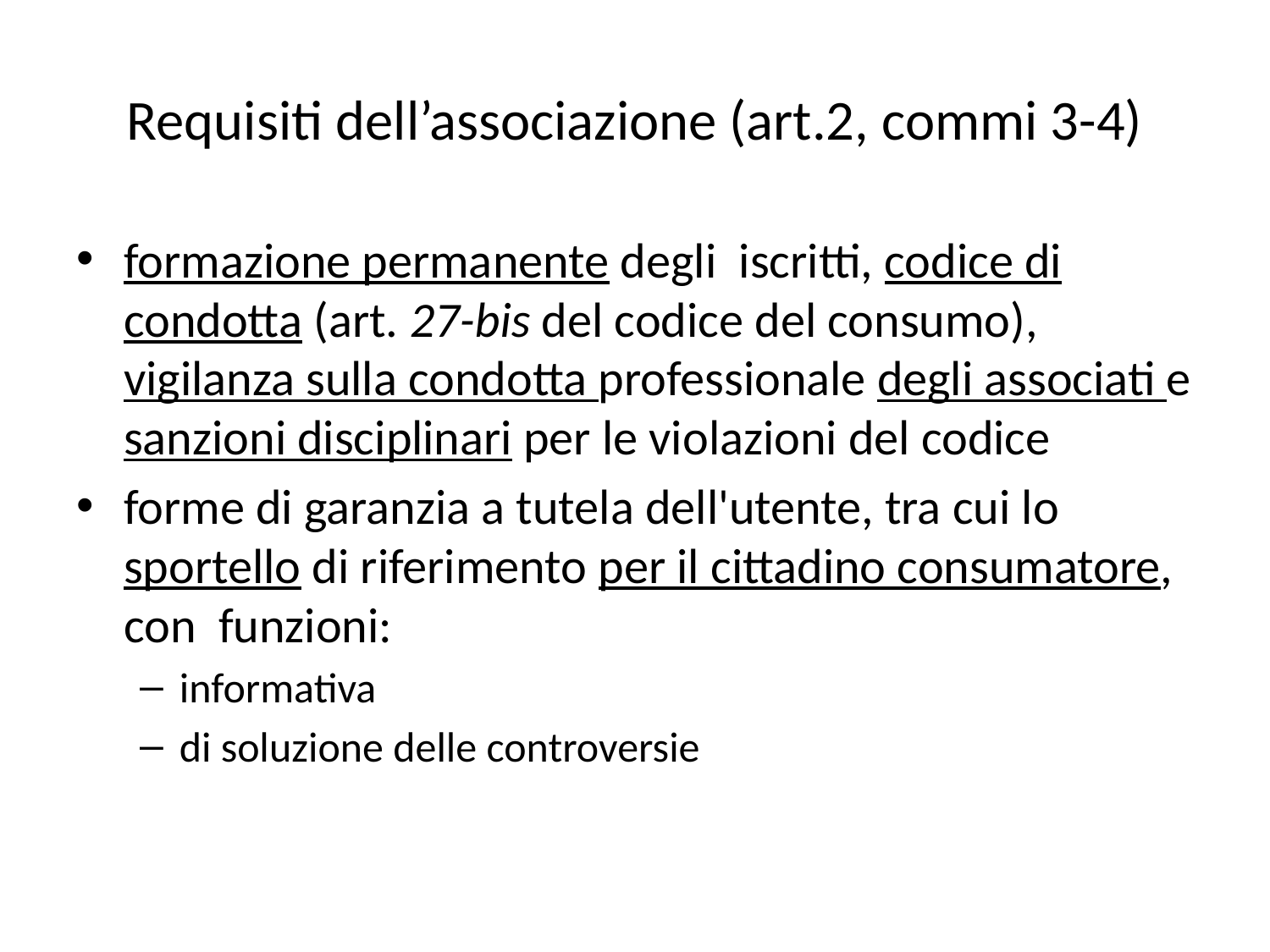

# Requisiti dell’associazione (art.2, commi 3-4)
formazione permanente degli  iscritti, codice di condotta (art. 27-bis del codice del consumo), vigilanza sulla condotta professionale degli associati e sanzioni disciplinari per le violazioni del codice
forme di garanzia a tutela dell'utente, tra cui lo sportello di riferimento per il cittadino consumatore, con  funzioni:
informativa
di soluzione delle controversie